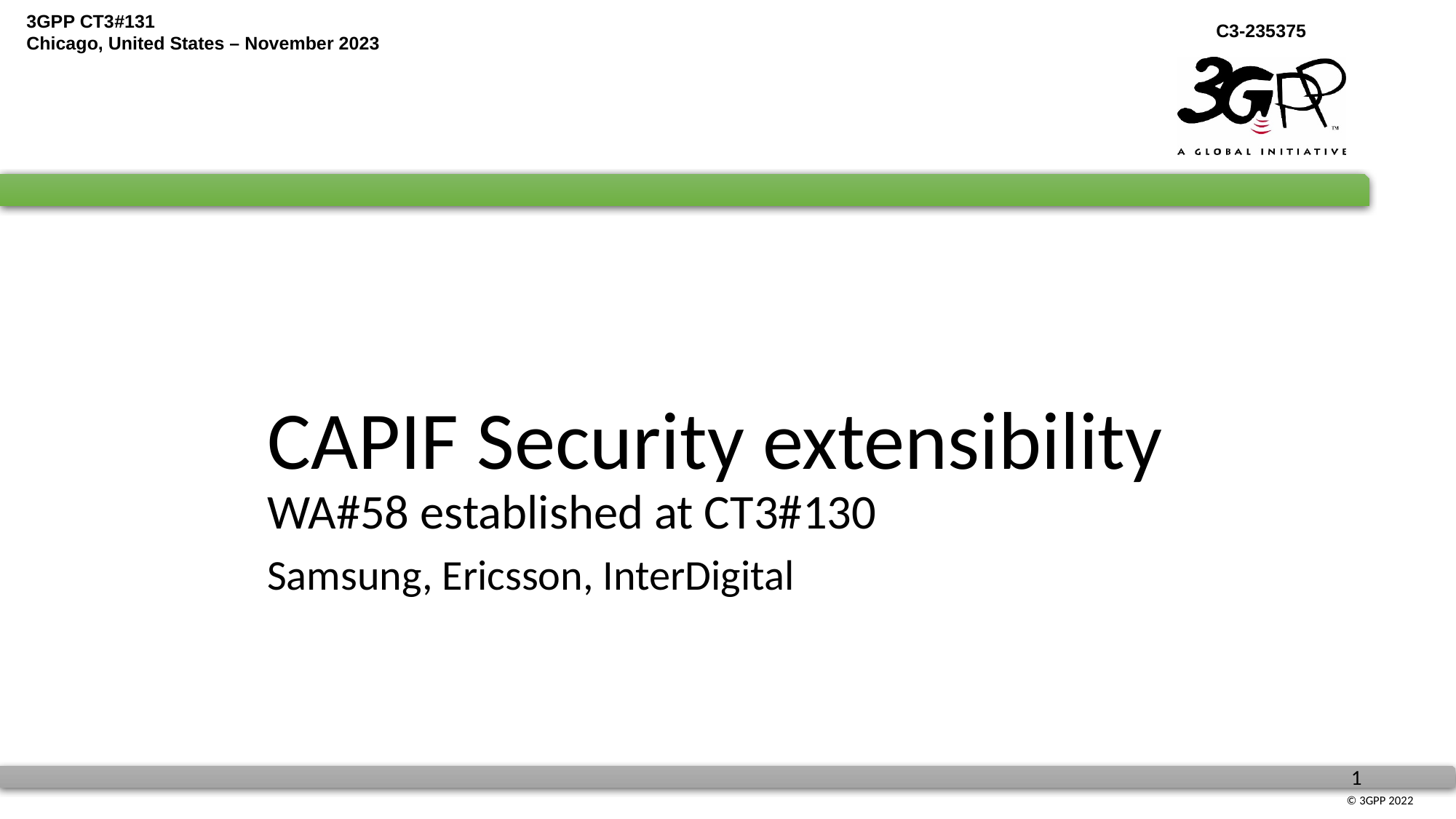

CAPIF Security extensibility
WA#58 established at CT3#130
Samsung, Ericsson, InterDigital